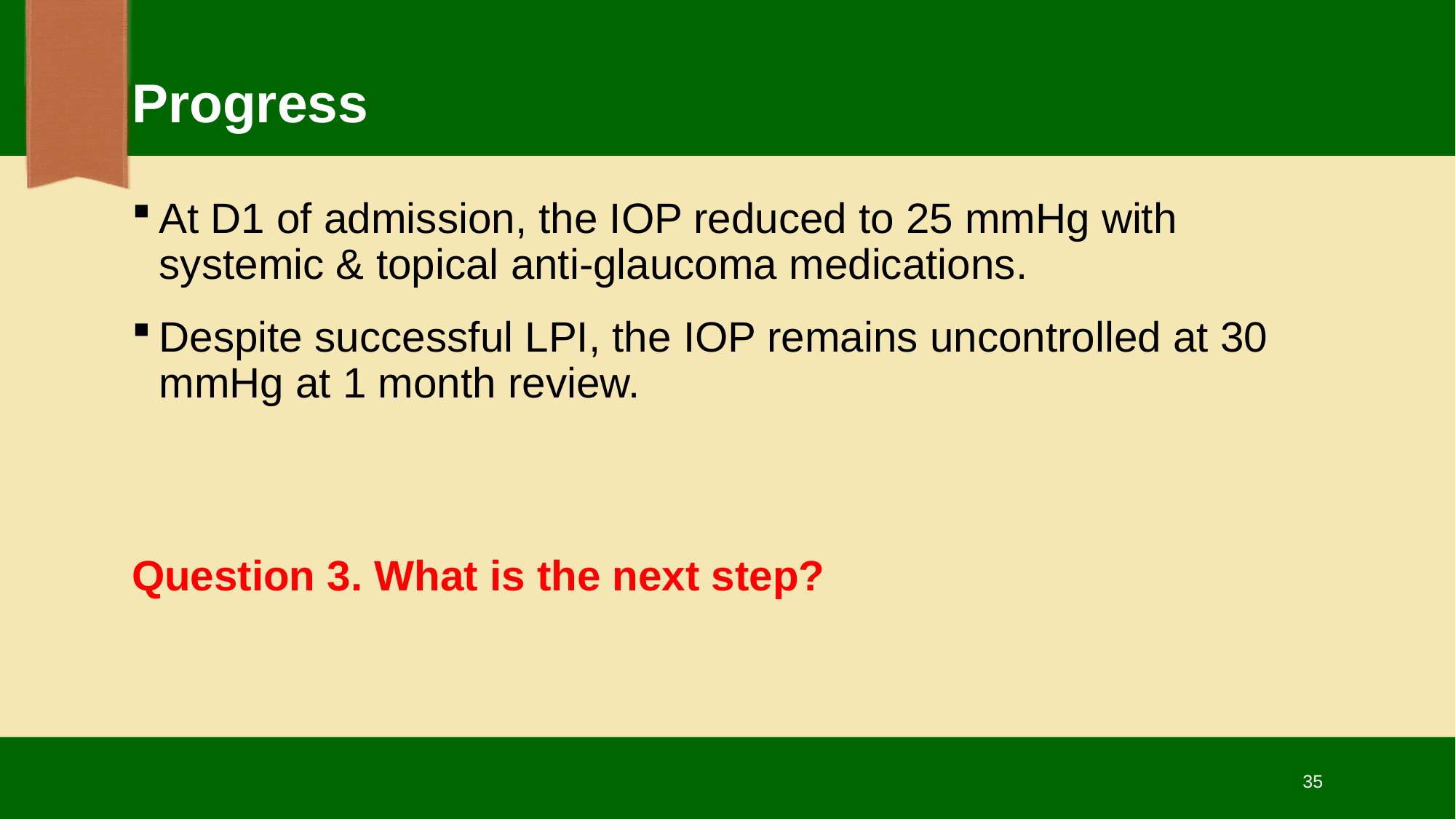

# Progress
At D1 of admission, the IOP reduced to 25 mmHg with systemic & topical anti-glaucoma medications.
Despite successful LPI, the IOP remains uncontrolled at 30 mmHg at 1 month review.

Question 3. What is the next step?
35